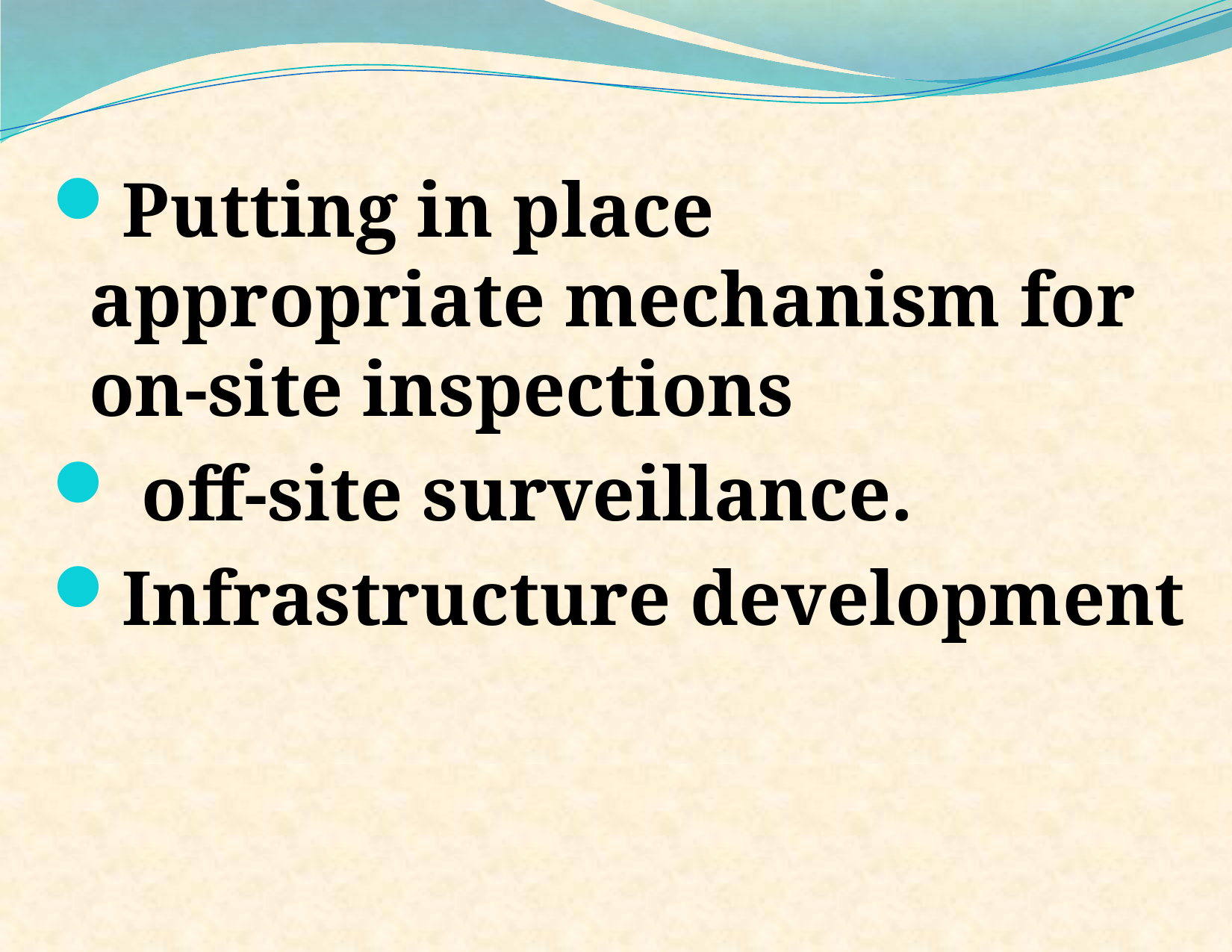

# NEPAL RASTRA BANK Action Plan on SPC Objectives
Putting in place appropriate mechanism for on-site inspections
 off-site surveillance.
Infrastructure development